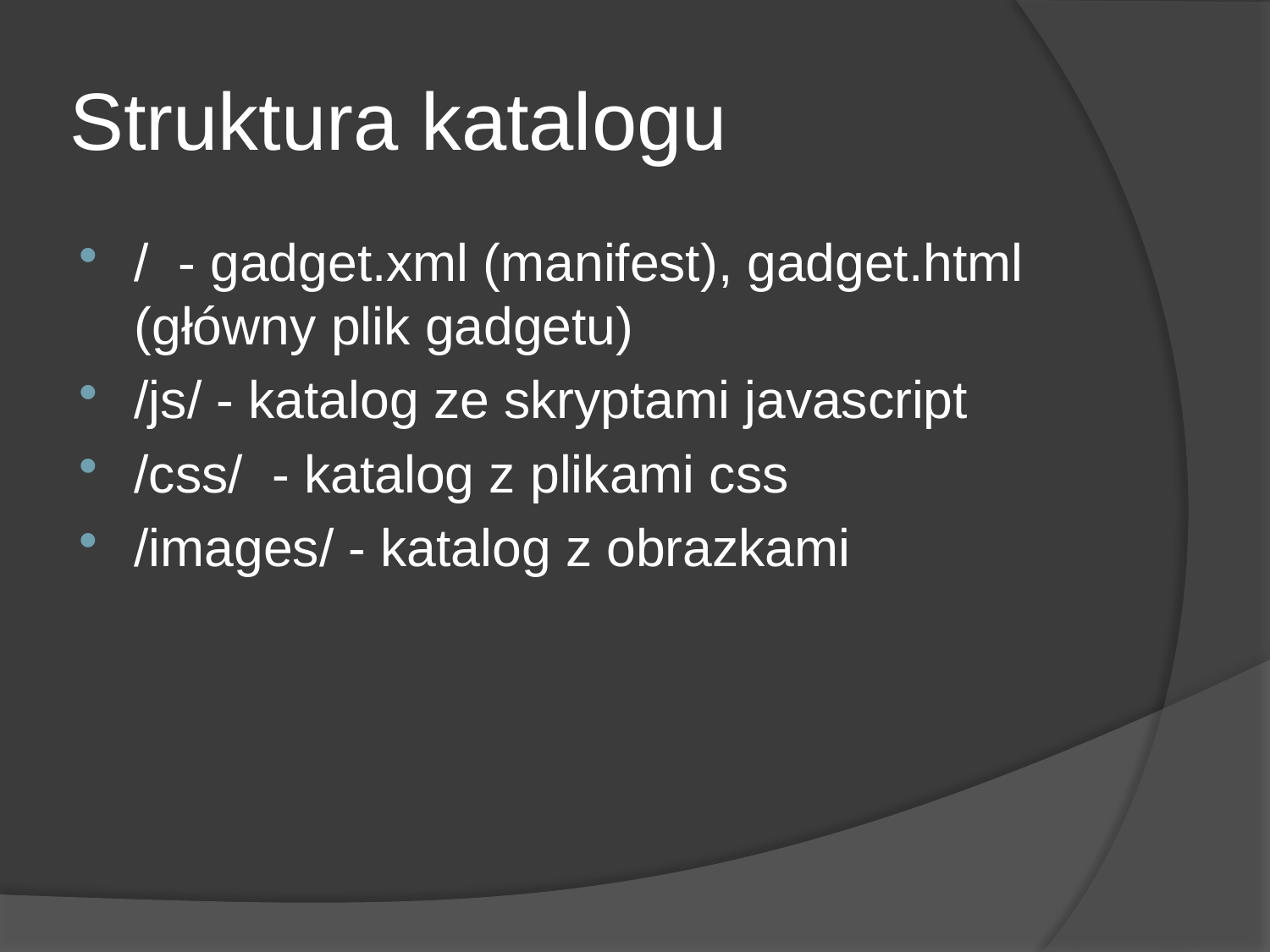

# Struktura katalogu
/  - gadget.xml (manifest), gadget.html (główny plik gadgetu)
/js/ - katalog ze skryptami javascript
/css/  - katalog z plikami css
/images/ - katalog z obrazkami